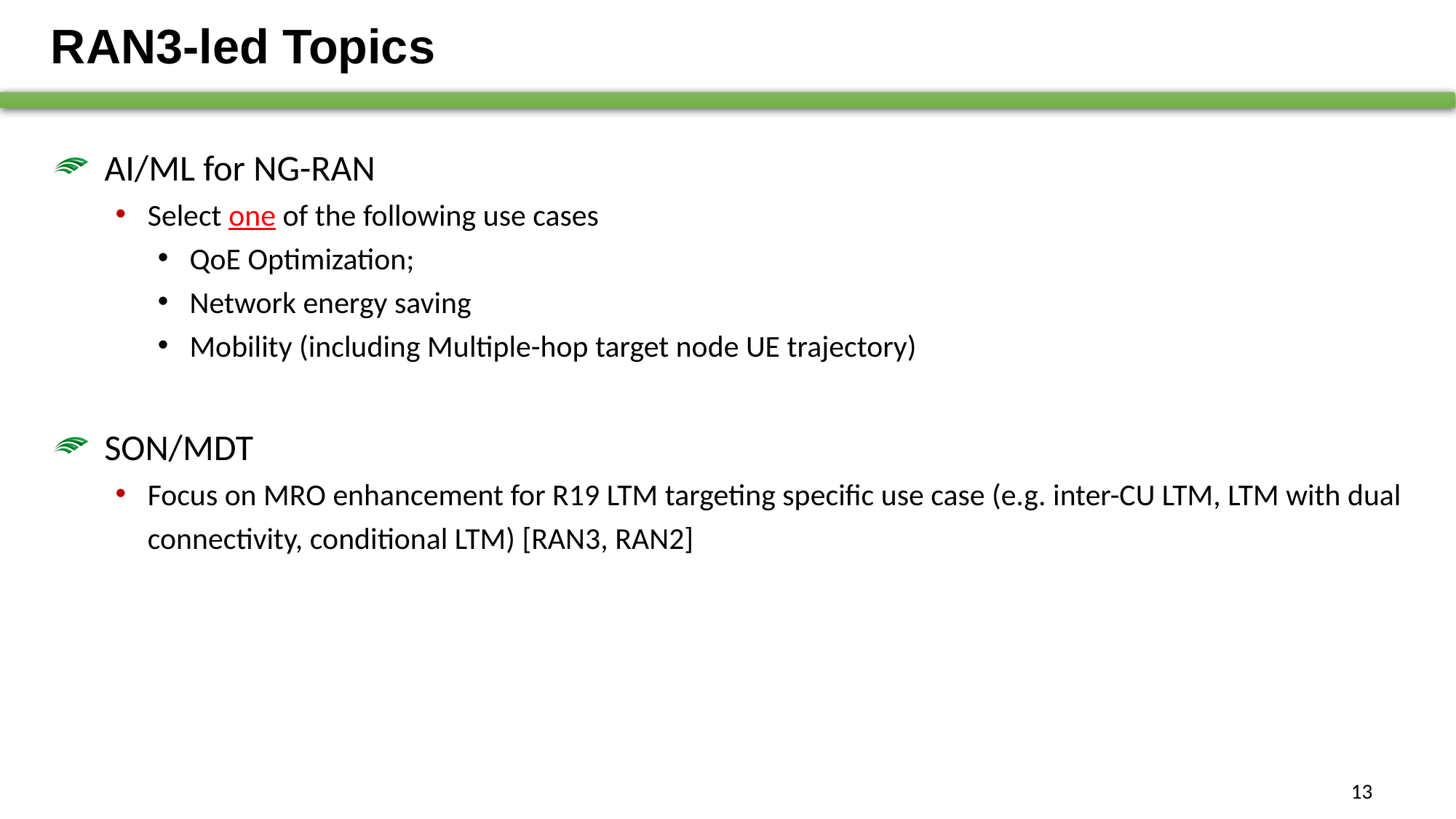

# RAN3-led Topics
AI/ML for NG-RAN
Select one of the following use cases
QoE Optimization;
Network energy saving
Mobility (including Multiple-hop target node UE trajectory)

SON/MDT
Focus on MRO enhancement for R19 LTM targeting specific use case (e.g. inter-CU LTM, LTM with dual connectivity, conditional LTM) [RAN3, RAN2]